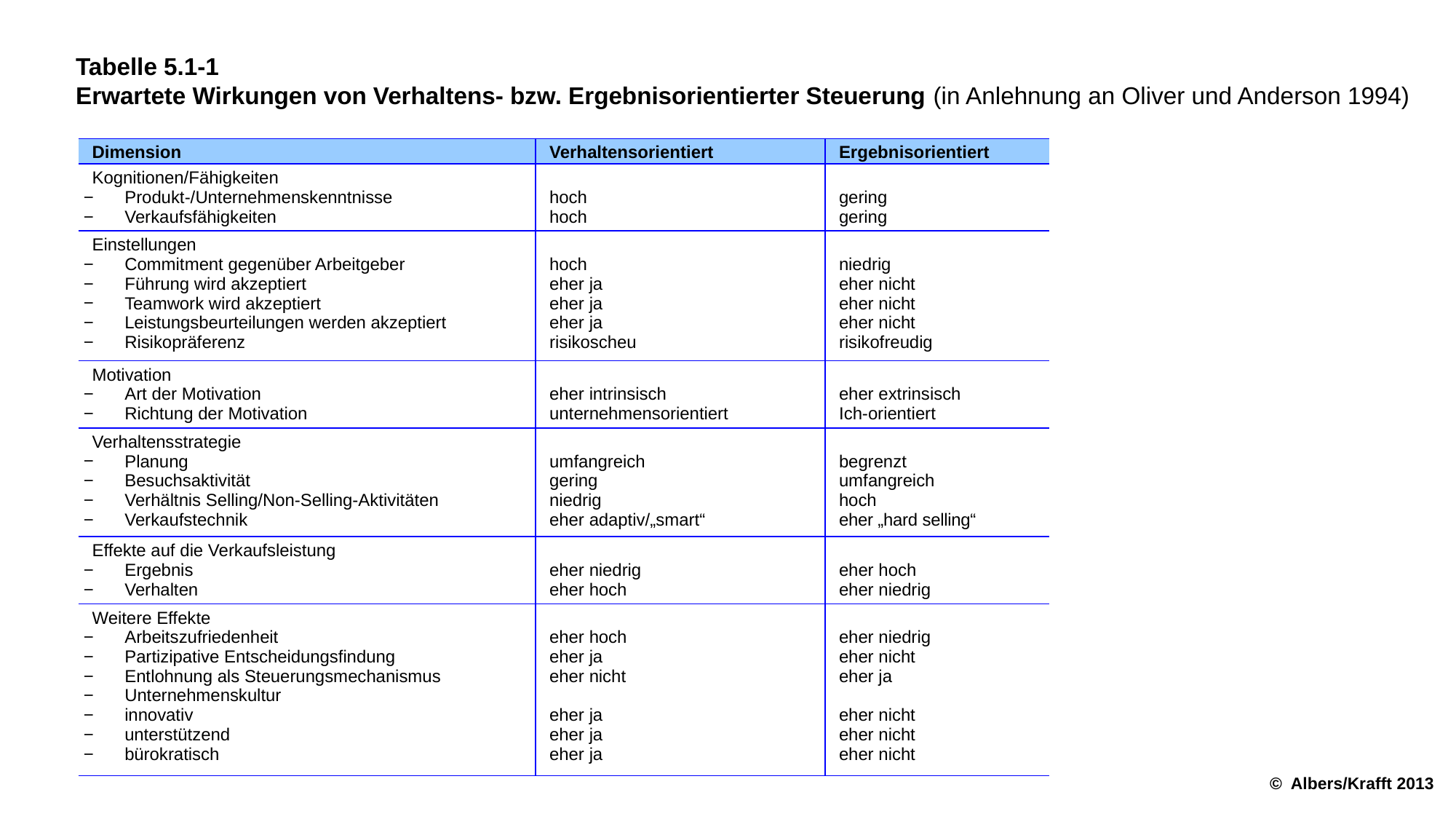

Tabelle 5.1-1
Erwartete Wirkungen von Verhaltens- bzw. Ergebnisorientierter Steuerung (in Anlehnung an Oliver und Anderson 1994)

| Dimension | Verhaltensorientiert | Ergebnisorientiert |
| --- | --- | --- |
| Kognitionen/Fähigkeiten Produkt-/Unternehmenskenntnisse Verkaufsfähigkeiten | hoch hoch | gering gering |
| Einstellungen Commitment gegenüber Arbeitgeber Führung wird akzeptiert Teamwork wird akzeptiert Leistungsbeurteilungen werden akzeptiert Risikopräferenz | hoch eher ja eher ja eher ja risikoscheu | niedrig eher nicht eher nicht eher nicht risikofreudig |
| Motivation Art der Motivation Richtung der Motivation | eher intrinsisch unternehmens­orientiert | eher extrinsisch Ich-orientiert |
| Verhaltensstrategie Planung Besuchsaktivität Verhältnis Selling/Non-Selling-Aktivitäten Verkaufstechnik | umfangreich gering niedrig eher adaptiv/„smart“ | begrenzt umfangreich hoch eher „hard selling“ |
| Effekte auf die Verkaufsleistung Ergebnis Verhalten | eher niedrig eher hoch | eher hoch eher niedrig |
| Weitere Effekte Arbeitszufriedenheit Partizipative Entscheidungsfindung Entlohnung als Steuerungsmechanismus Unternehmenskultur innovativ unterstützend bürokratisch | eher hoch eher ja eher nicht   eher ja eher ja eher ja | eher niedrig eher nicht eher ja   eher nicht eher nicht eher nicht |
©  Albers/Krafft 2013